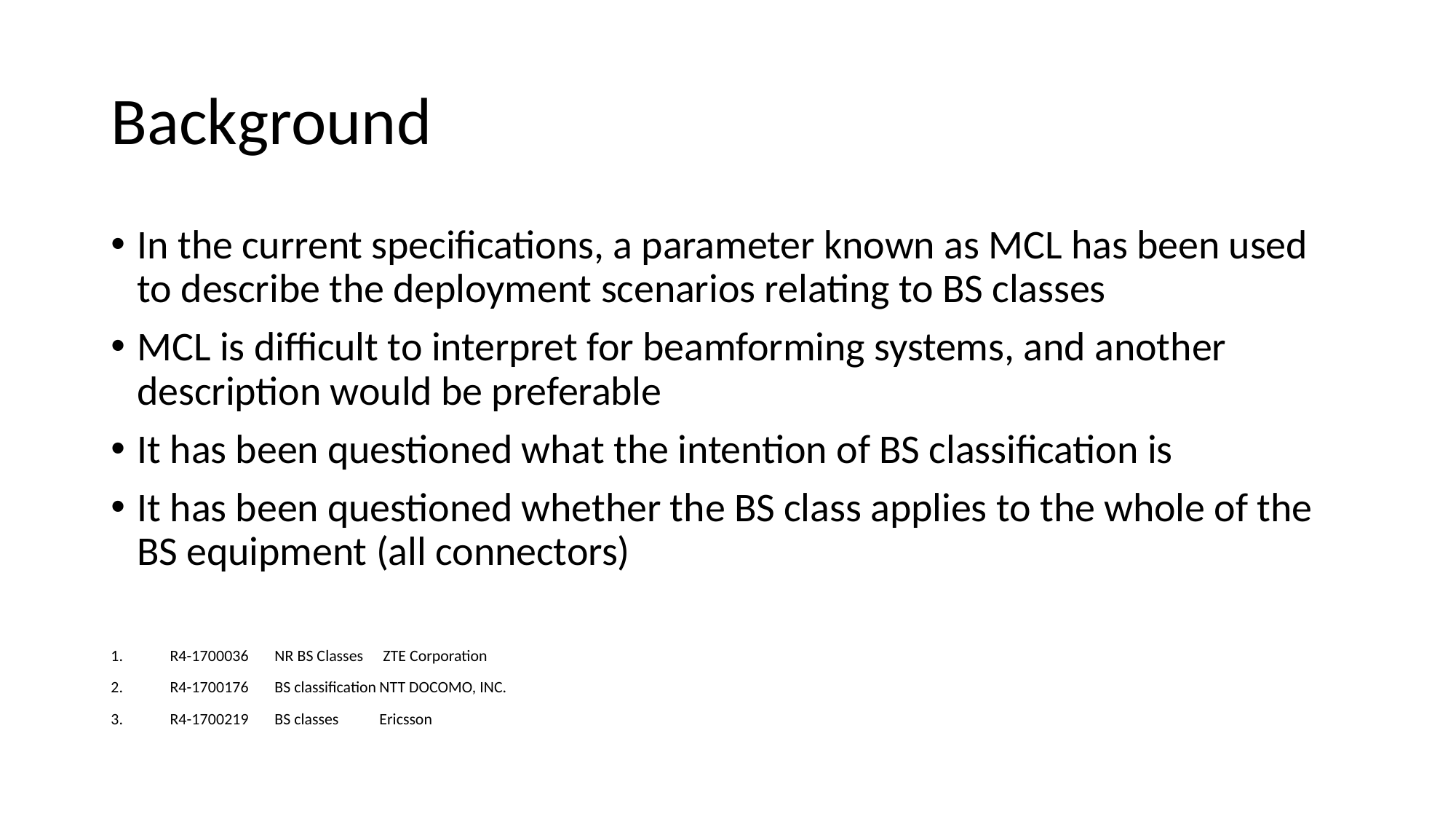

# Background
In the current specifications, a parameter known as MCL has been used to describe the deployment scenarios relating to BS classes
MCL is difficult to interpret for beamforming systems, and another description would be preferable
It has been questioned what the intention of BS classification is
It has been questioned whether the BS class applies to the whole of the BS equipment (all connectors)

R4-1700036	NR BS Classes 	 ZTE Corporation
R4-1700176	BS classification	NTT DOCOMO, INC.
R4-1700219	BS classes	Ericsson